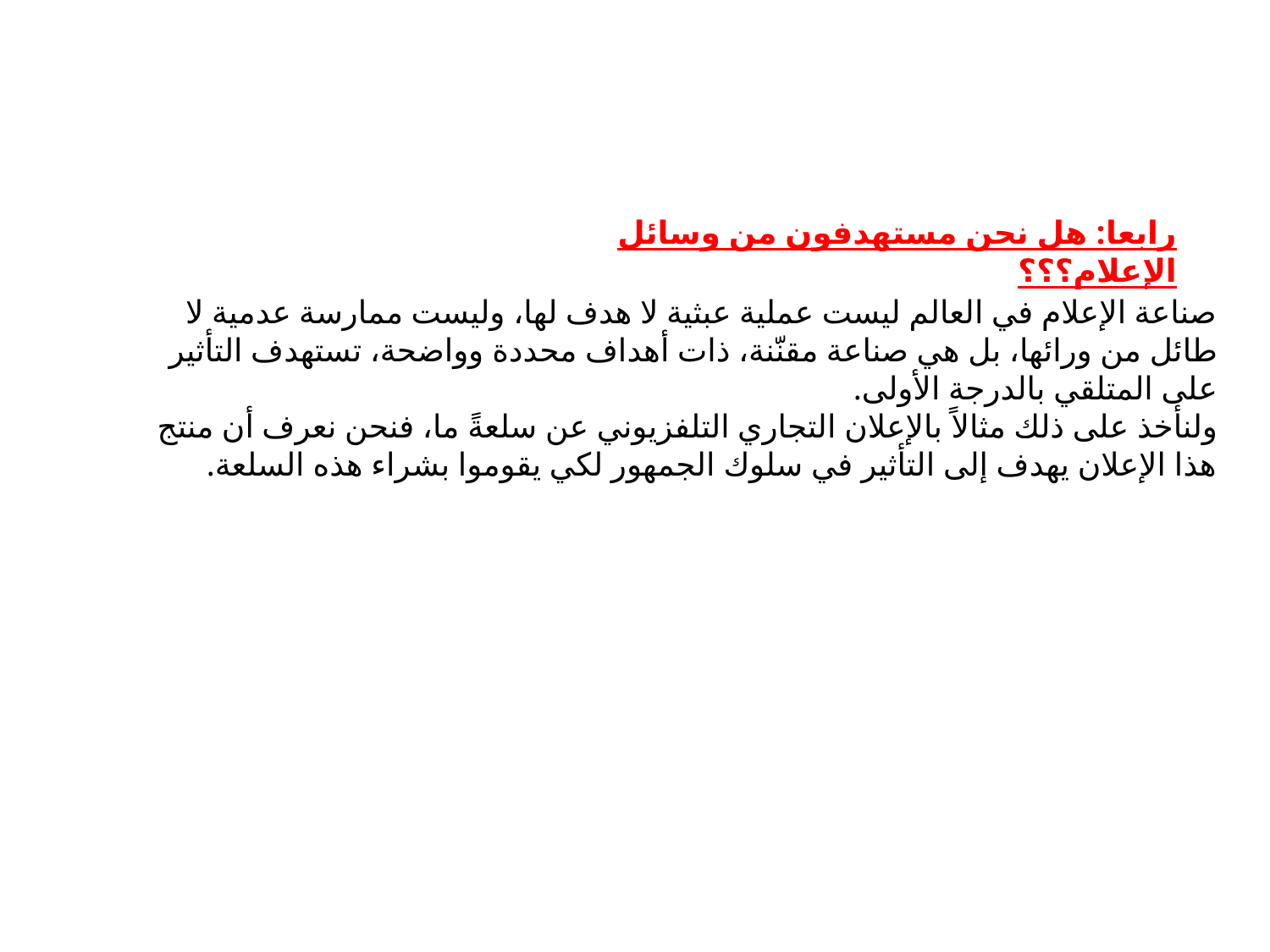

رابعا: هل نحن مستهدفون من وسائل الإعلام؟؟؟
صناعة الإعلام في العالم ليست عملية عبثية لا هدف لها، وليست ممارسة عدمية لا طائل من ورائها، بل هي صناعة مقنّنة، ذات أهداف محددة وواضحة، تستهدف التأثير على المتلقي بالدرجة الأولى. 
ولنأخذ على ذلك مثالاً بالإعلان التجاري التلفزيوني عن سلعةً ما، فنحن نعرف أن منتج هذا الإعلان يهدف إلى التأثير في سلوك الجمهور لكي يقوموا بشراء هذه السلعة.